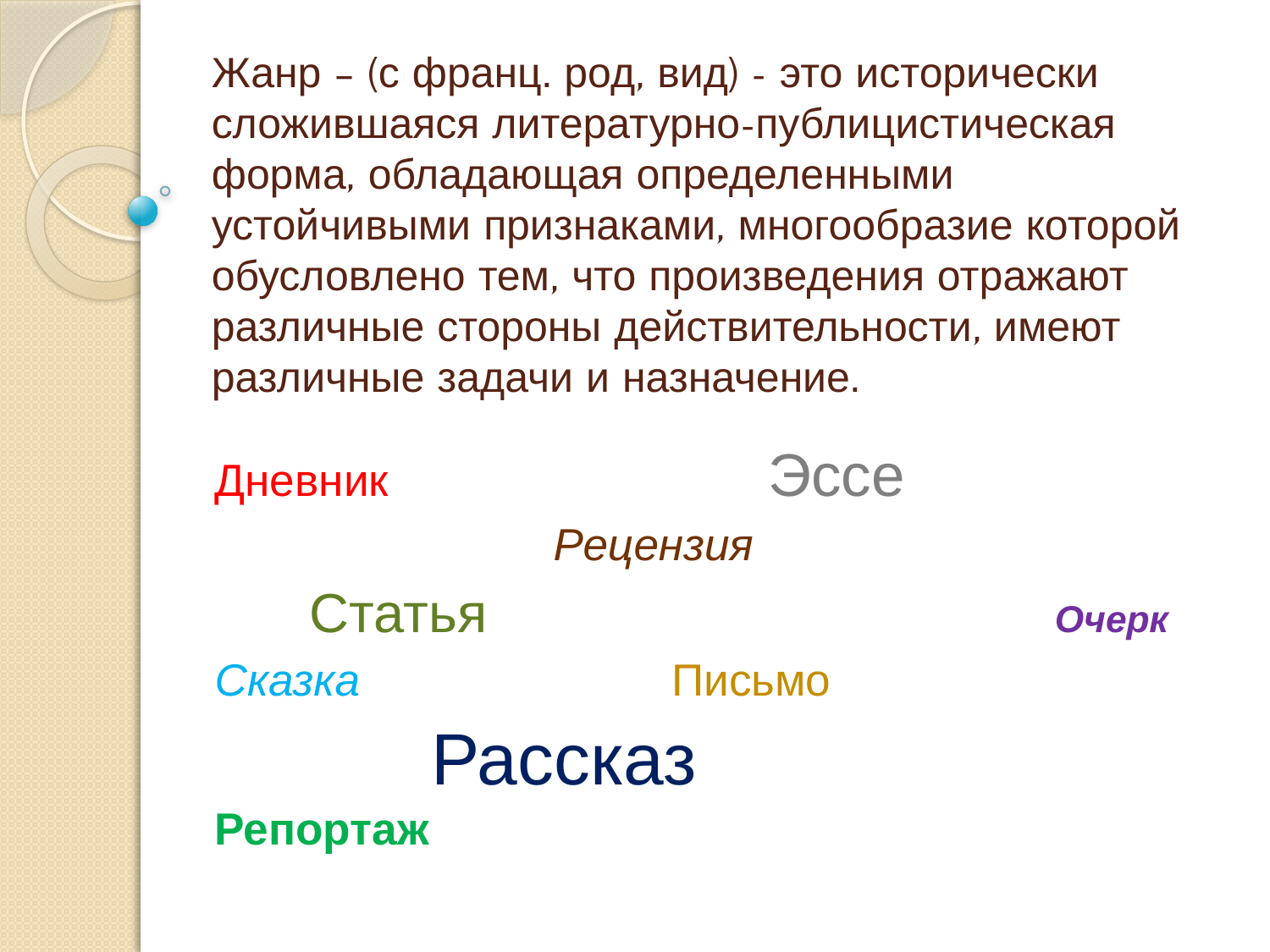

# Жанр – (с франц. род, вид) - это исторически сложившаяся литературно-публицистическая форма, обладающая определенными устойчивыми признаками, многообразие которой обусловлено тем, что произведения отражают различные стороны действительности, имеют различные задачи и назначение.
Дневник                            Эссе
                         Рецензия
       Статья                                         Очерк
Сказка                       Письмо
                Рассказ                       Репортаж